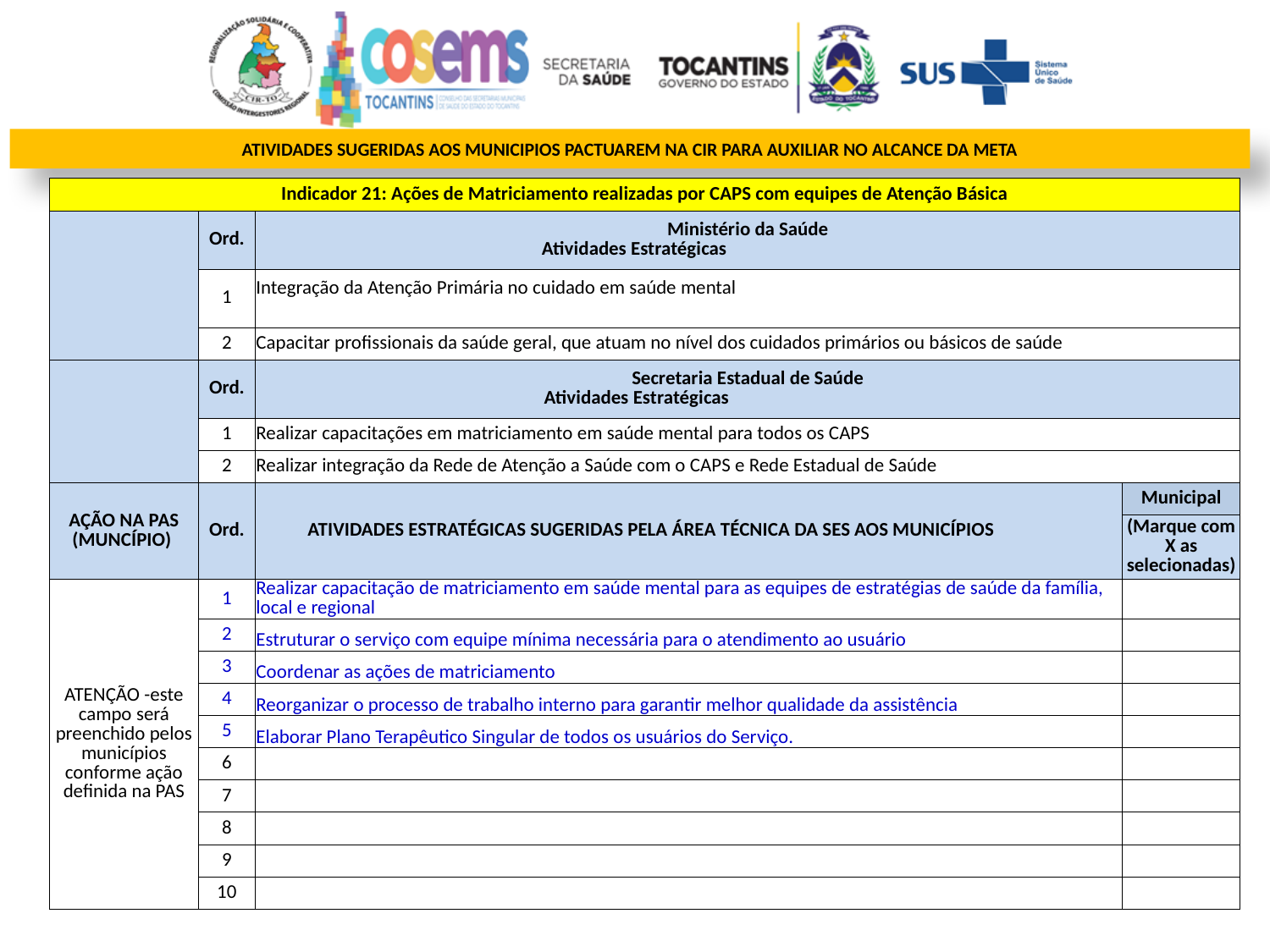

ATIVIDADES SUGERIDAS AOS MUNICIPIOS PACTUAREM NA CIR PARA AUXILIAR NO ALCANCE DA META
| Indicador 21: Ações de Matriciamento realizadas por CAPS com equipes de Atenção Básica |  |  |  |
| --- | --- | --- | --- |
|  | Ord. | Ministério da Saúde Atividades Estratégicas |  |
|  | 1 | Integração da Atenção Primária no cuidado em saúde mental |  |
|  | 2 | Capacitar profissionais da saúde geral, que atuam no nível dos cuidados primários ou básicos de saúde |  |
|  | Ord. | Secretaria Estadual de Saúde Atividades Estratégicas |  |
|  | 1 | Realizar capacitações em matriciamento em saúde mental para todos os CAPS |  |
|  | 2 | Realizar integração da Rede de Atenção a Saúde com o CAPS e Rede Estadual de Saúde |  |
| AÇÃO NA PAS (MUNCÍPIO) | Ord. | ATIVIDADES ESTRATÉGICAS SUGERIDAS PELA ÁREA TÉCNICA DA SES AOS MUNICÍPIOS | Municipal |
|  |  |  | (Marque com X as selecionadas) |
| ATENÇÃO -este campo será preenchido pelos municípios conforme ação definida na PAS | 1 | Realizar capacitação de matriciamento em saúde mental para as equipes de estratégias de saúde da família, local e regional |  |
|  | 2 | Estruturar o serviço com equipe mínima necessária para o atendimento ao usuário |  |
|  | 3 | Coordenar as ações de matriciamento |  |
|  | 4 | Reorganizar o processo de trabalho interno para garantir melhor qualidade da assistência |  |
|  | 5 | Elaborar Plano Terapêutico Singular de todos os usuários do Serviço. |  |
|  | 6 |  |  |
|  | 7 |  |  |
|  | 8 |  |  |
|  | 9 |  |  |
|  | 10 |  |  |